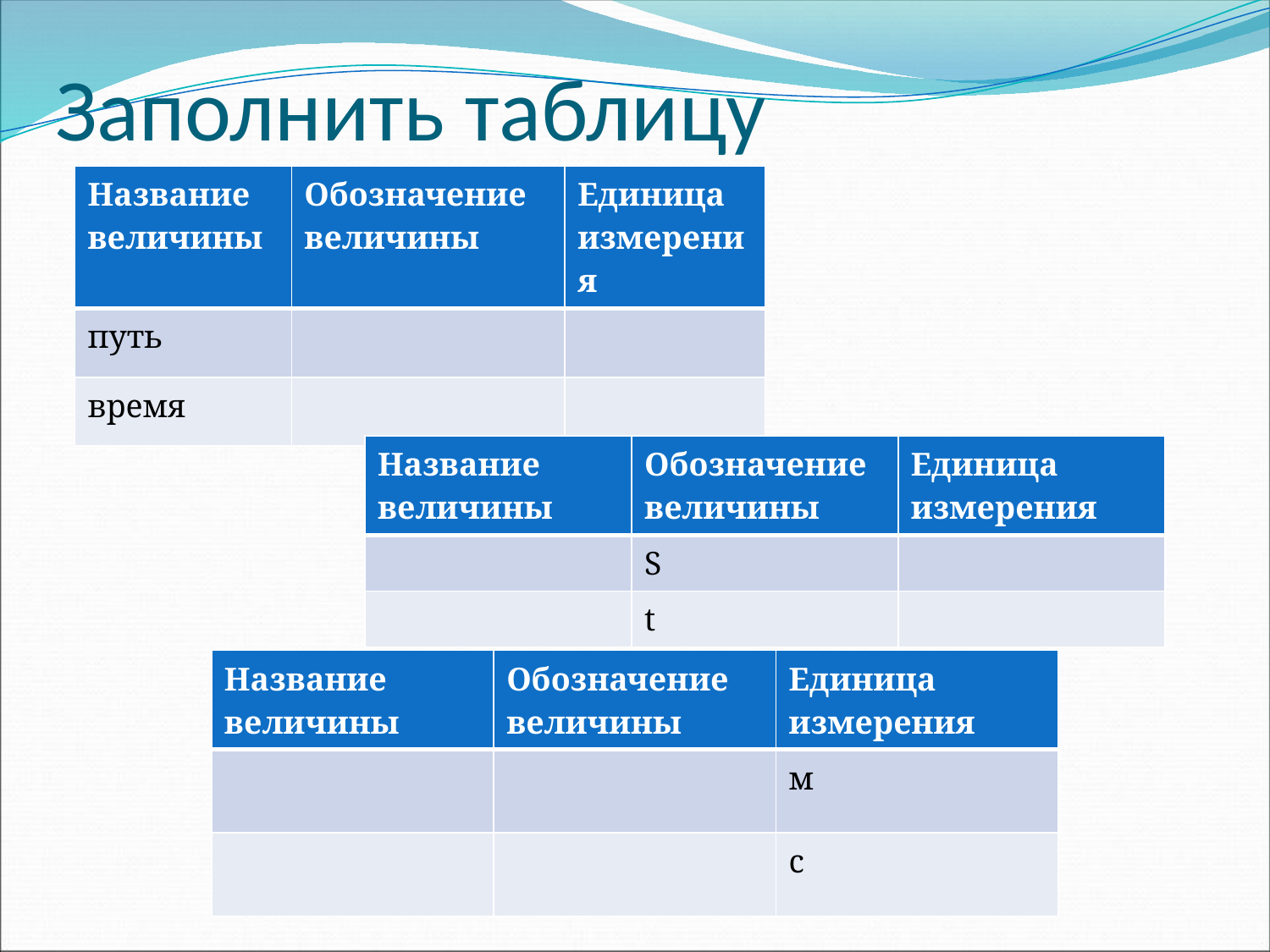

# Заполнить таблицу
| Название величины | Обозначение величины | Единица измерения |
| --- | --- | --- |
| путь |  |  |
| время |  |  |

| Название величины | Обозначение величины | Единица измерения |
| --- | --- | --- |
|  | S |  |
|  | t |  |
| Название величины | Обозначение величины | Единица измерения |
| --- | --- | --- |
|  |  | м |
|  |  | с |